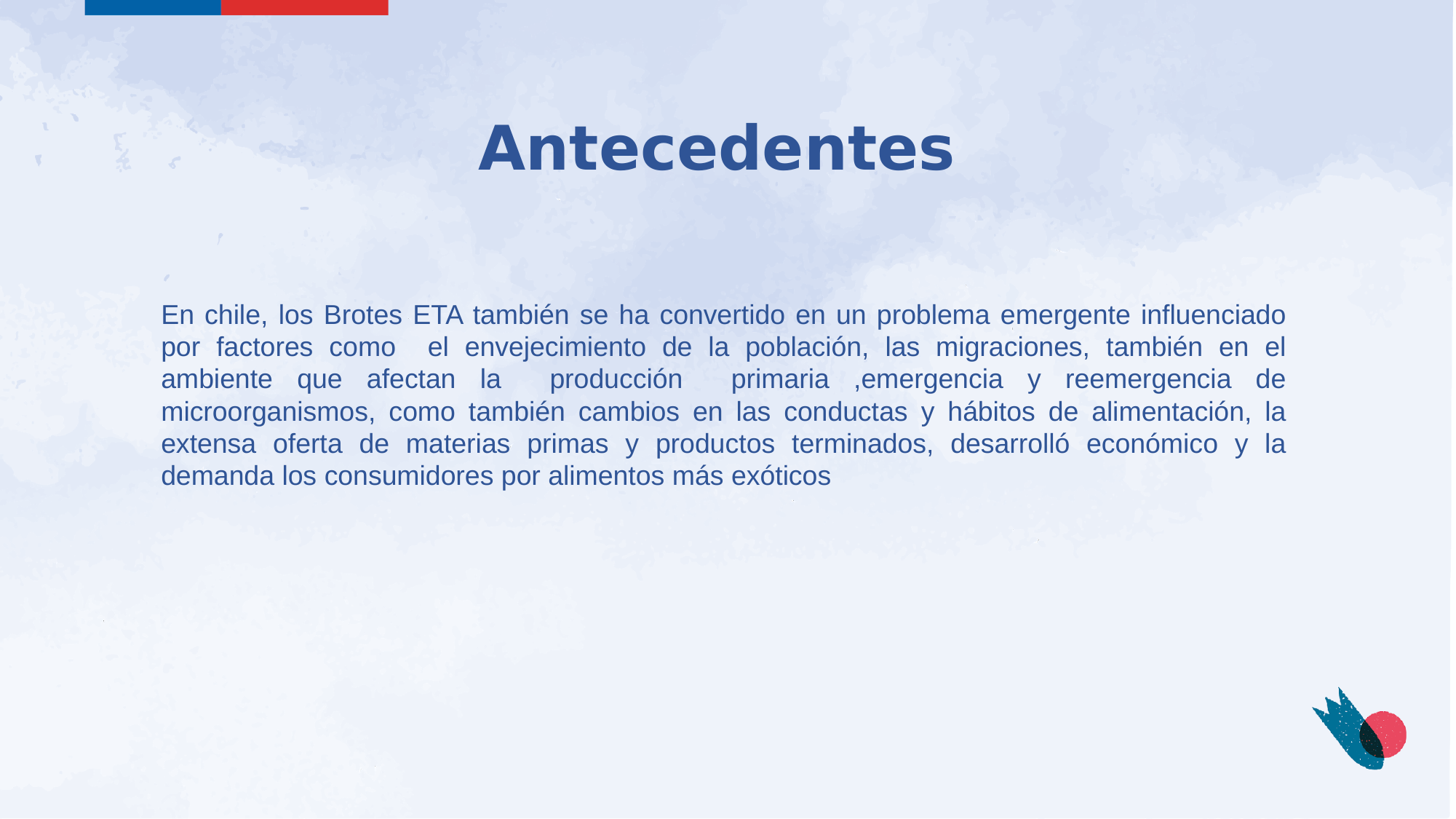

Antecedentes
En chile, los Brotes ETA también se ha convertido en un problema emergente influenciado por factores como  el envejecimiento de la población, las migraciones, también en el ambiente que afectan la  producción  primaria ,emergencia y reemergencia de microorganismos, como también cambios en las conductas y hábitos de alimentación, la extensa oferta de materias primas y productos terminados, desarrolló económico y la demanda los consumidores por alimentos más exóticos